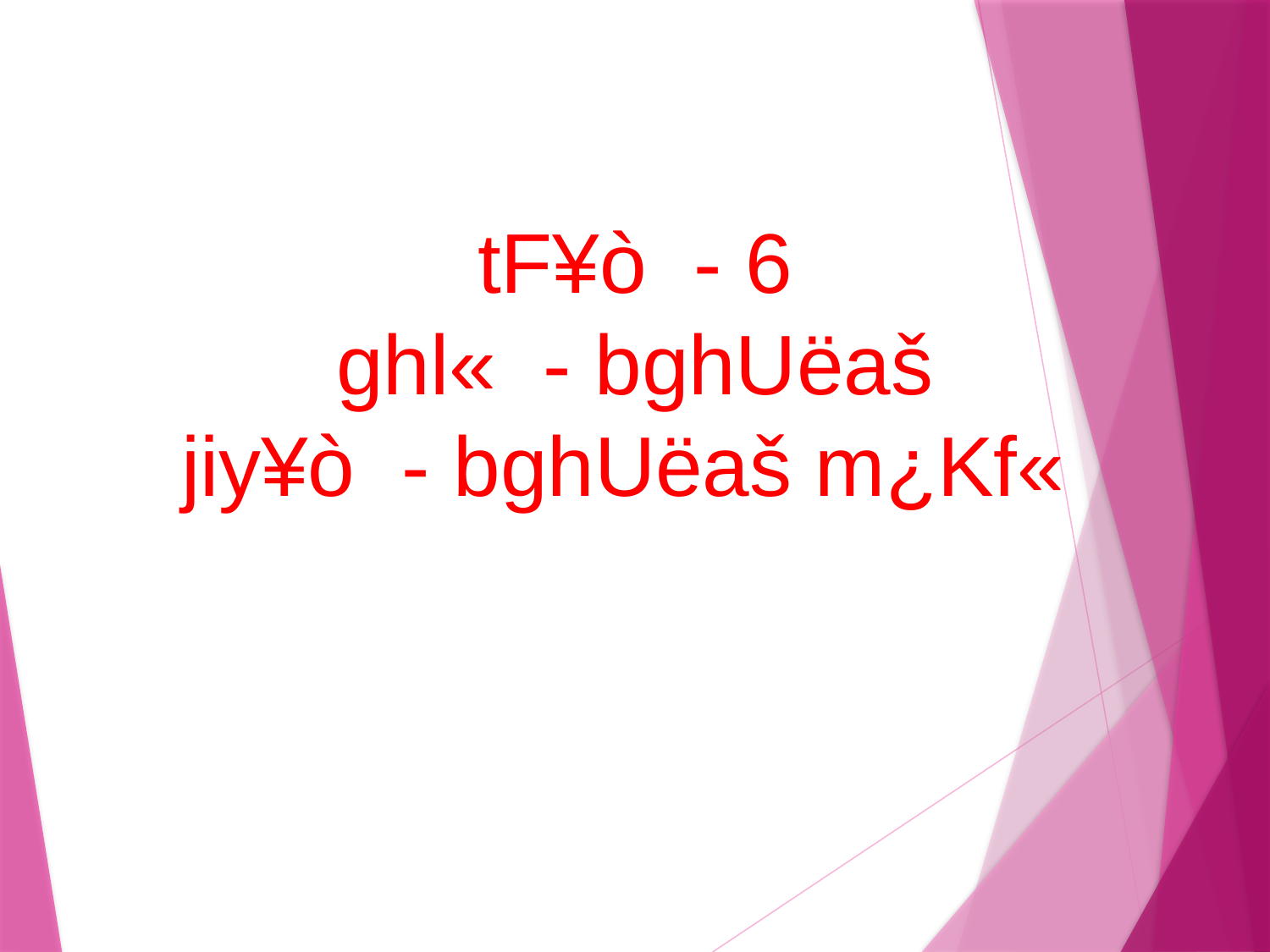

tF¥ò  - 6
ghl«  - bghUëaš
jiy¥ò  - bghUëaš m¿Kf«